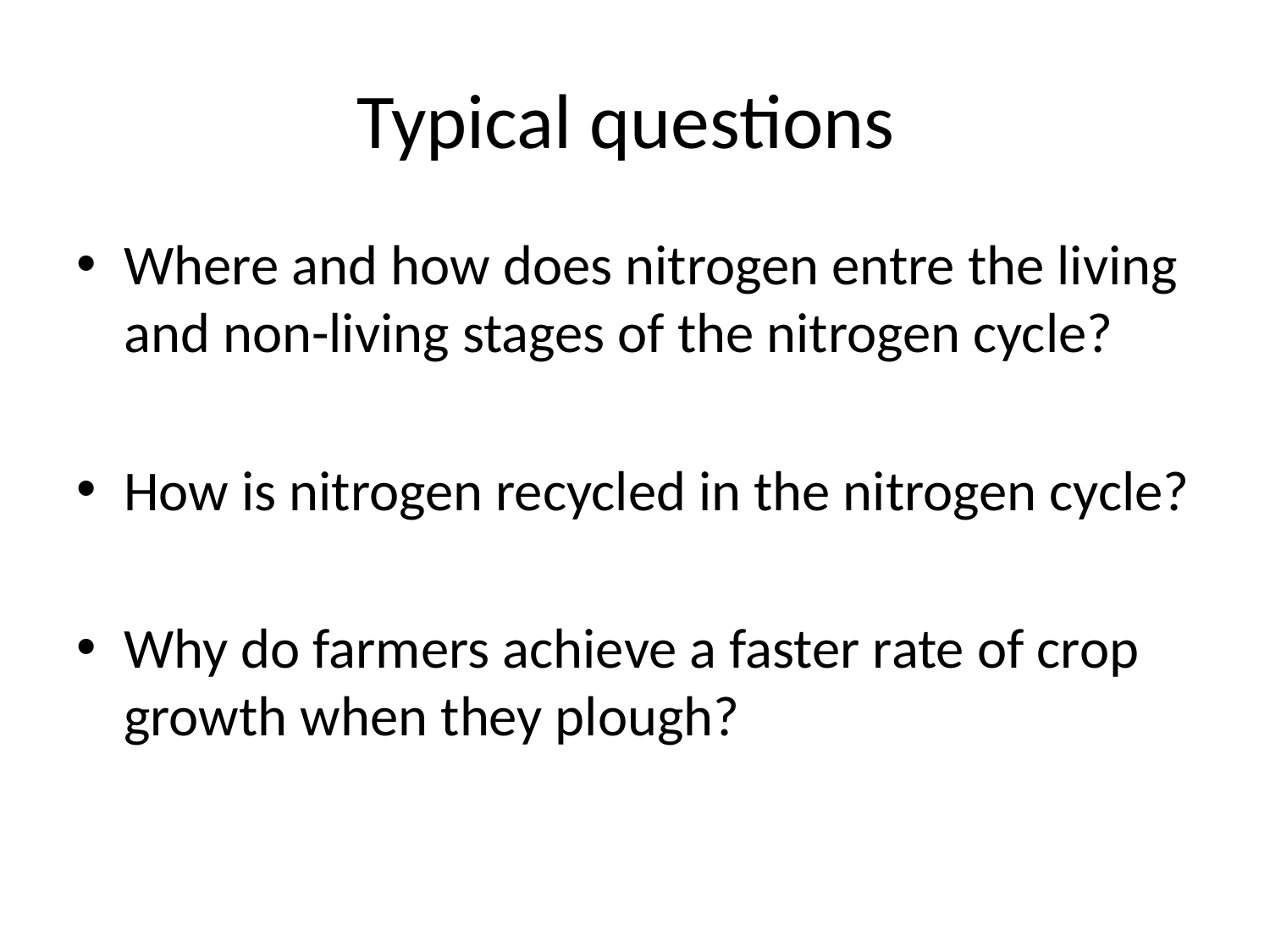

# Typical questions
Where and how does nitrogen entre the living and non-living stages of the nitrogen cycle?

How is nitrogen recycled in the nitrogen cycle?

Why do farmers achieve a faster rate of crop growth when they plough?